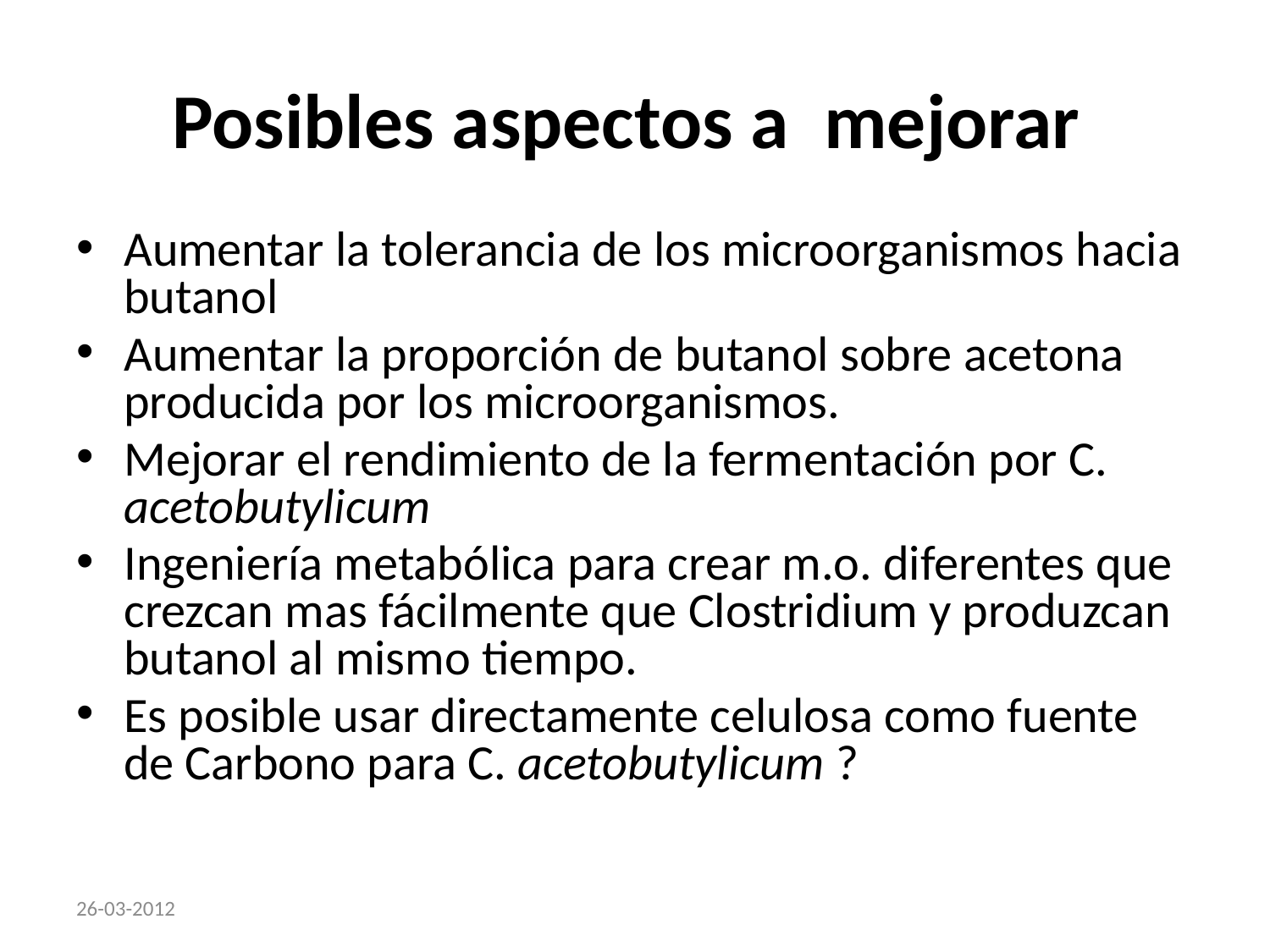

# Posibles aspectos a  mejorar
Aumentar la tolerancia de los microorganismos hacia butanol
Aumentar la proporción de butanol sobre acetona producida por los microorganismos.
Mejorar el rendimiento de la fermentación por C. acetobutylicum
Ingeniería metabólica para crear m.o. diferentes que crezcan mas fácilmente que Clostridium y produzcan butanol al mismo tiempo.
Es posible usar directamente celulosa como fuente de Carbono para C. acetobutylicum ?
26-03-2012